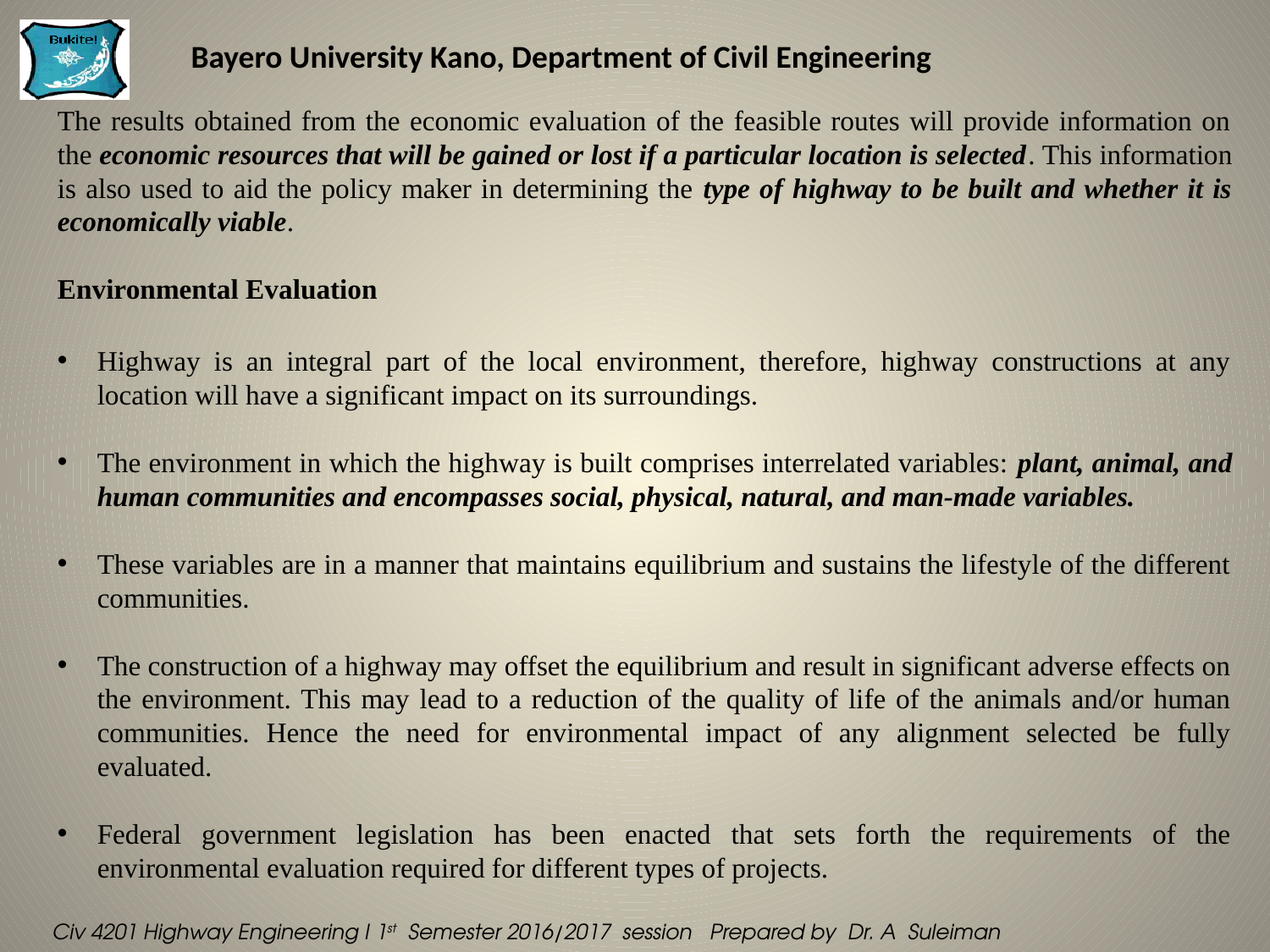

The results obtained from the economic evaluation of the feasible routes will provide information on the economic resources that will be gained or lost if a particular location is selected. This information is also used to aid the policy maker in determining the type of highway to be built and whether it is economically viable.

Environmental Evaluation

Highway is an integral part of the local environment, therefore, highway constructions at any location will have a significant impact on its surroundings.

The environment in which the highway is built comprises interrelated variables: plant, animal, and human communities and encompasses social, physical, natural, and man-made variables.

These variables are in a manner that maintains equilibrium and sustains the lifestyle of the different communities.

The construction of a highway may offset the equilibrium and result in significant adverse effects on the environment. This may lead to a reduction of the quality of life of the animals and/or human communities. Hence the need for environmental impact of any alignment selected be fully evaluated.

Federal government legislation has been enacted that sets forth the requirements of the environmental evaluation required for different types of projects.